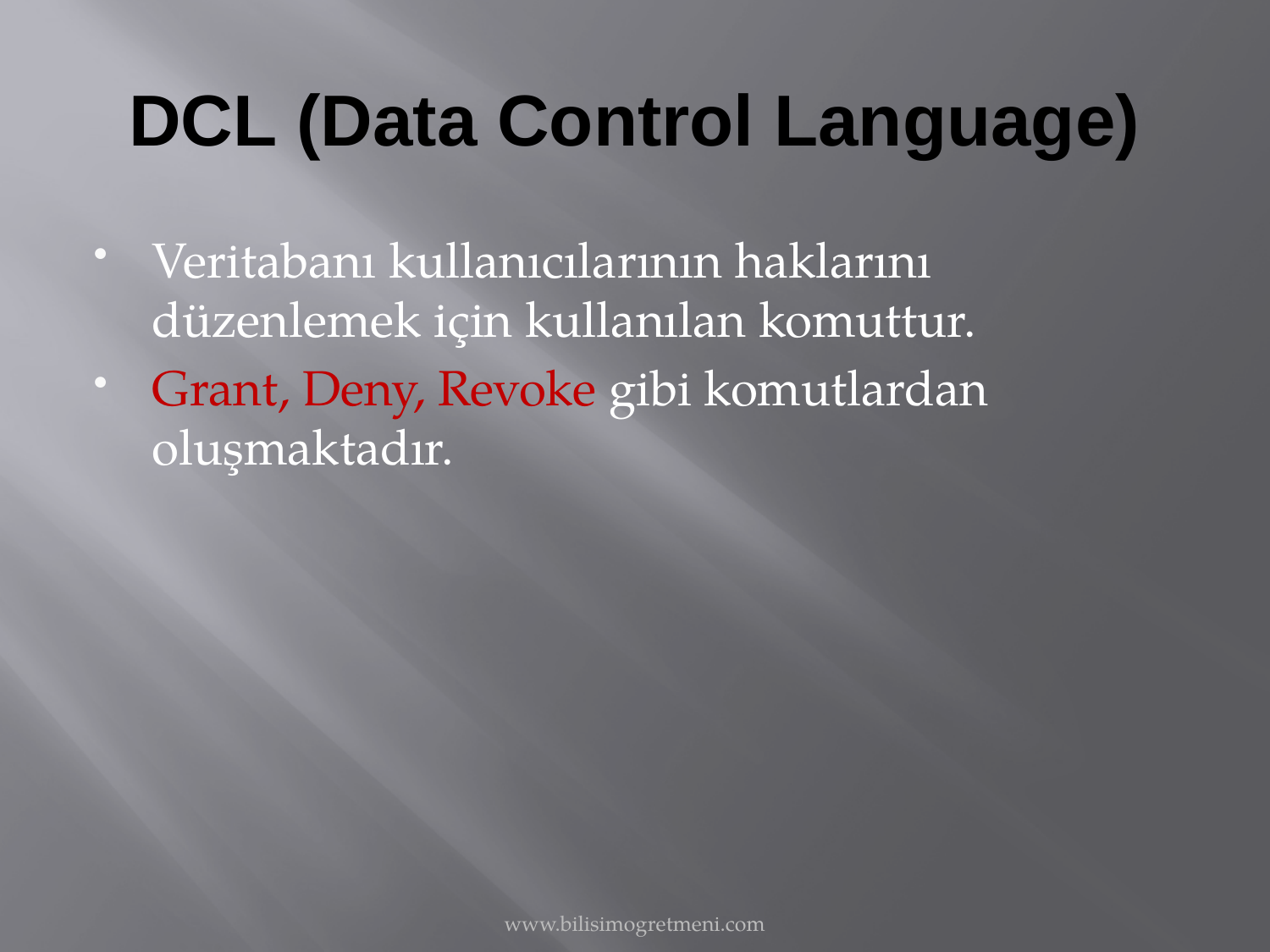

# DCL (Data Control Language)
Veritabanı kullanıcılarının haklarını düzenlemek için kullanılan komuttur.
Grant, Deny, Revoke gibi komutlardan oluşmaktadır.
www.bilisimogretmeni.com